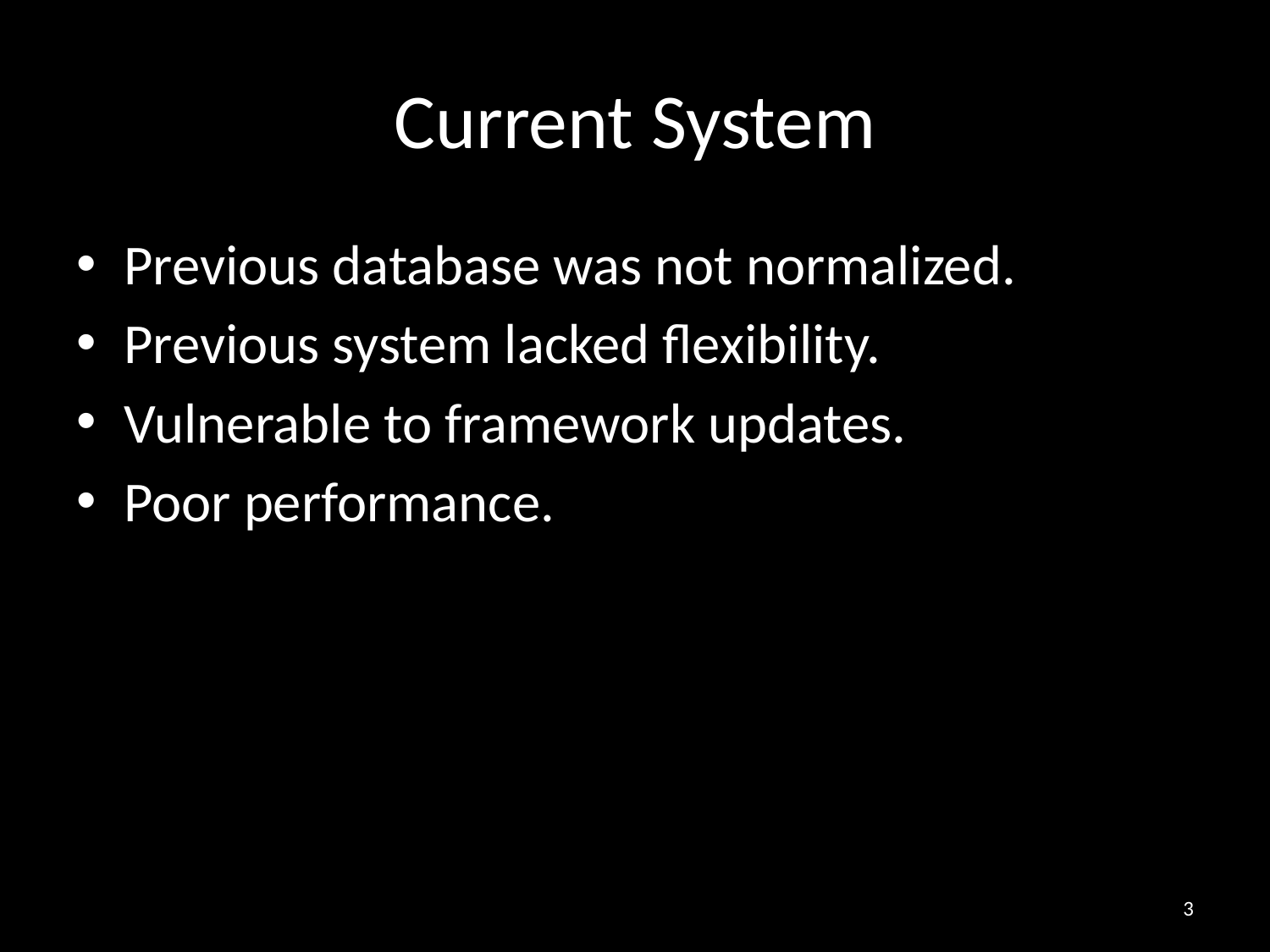

# Current System
Previous database was not normalized.
Previous system lacked flexibility.
Vulnerable to framework updates.
Poor performance.
3